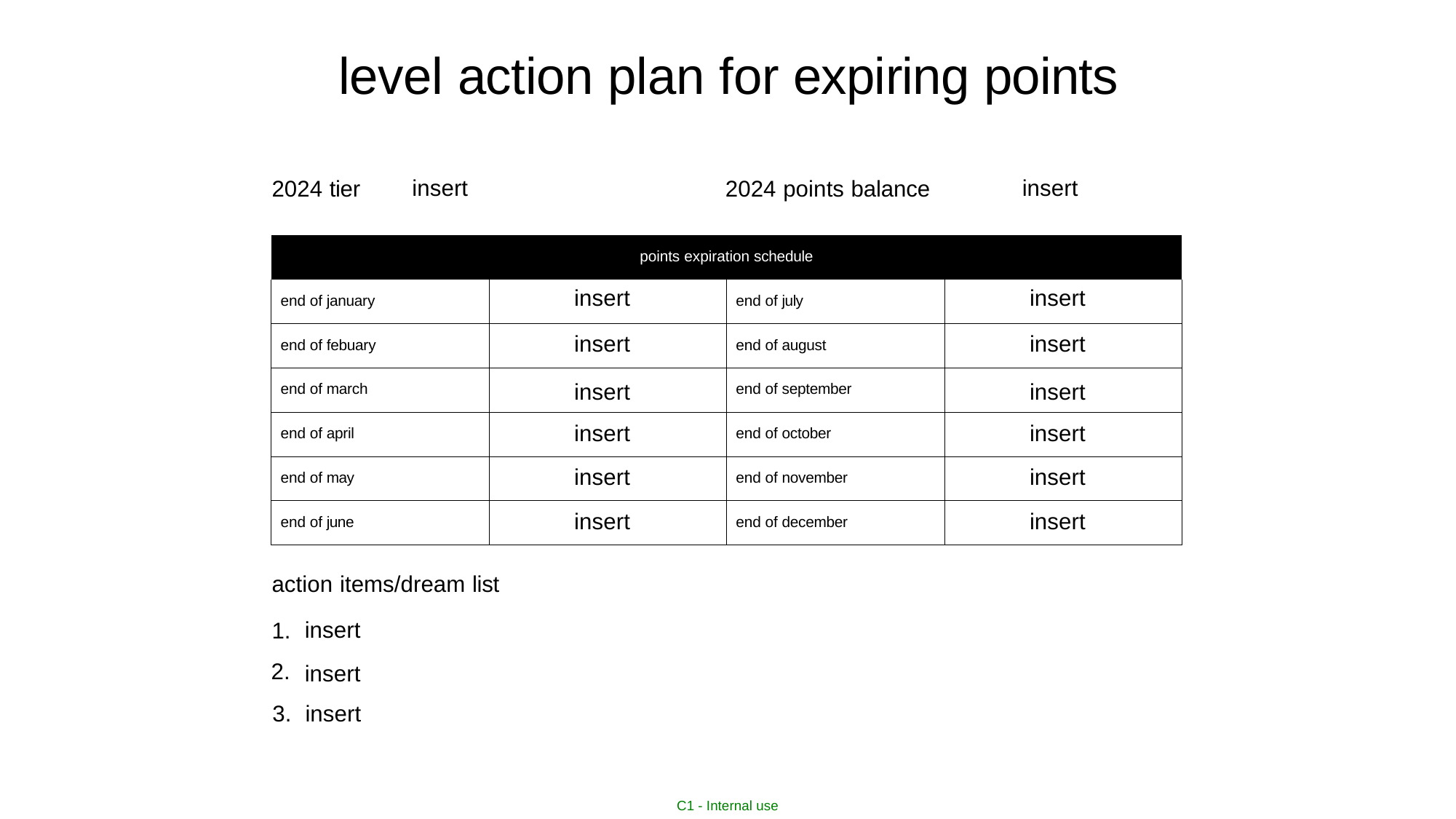

# level action plan for expiring points
insert
insert
2024 tier
2024 points balance
| points expiration schedule |  |  |  |
| --- | --- | --- | --- |
| end of january | insert | end of july | insert |
| end of febuary | insert | end of august | insert |
| end of march | insert | end of september | insert |
| end of april | insert | end of october | insert |
| end of may | insert | end of november | insert |
| end of june | insert | end of december | insert |
action items/dream list
insert
1.
2.
insert
insert
3.